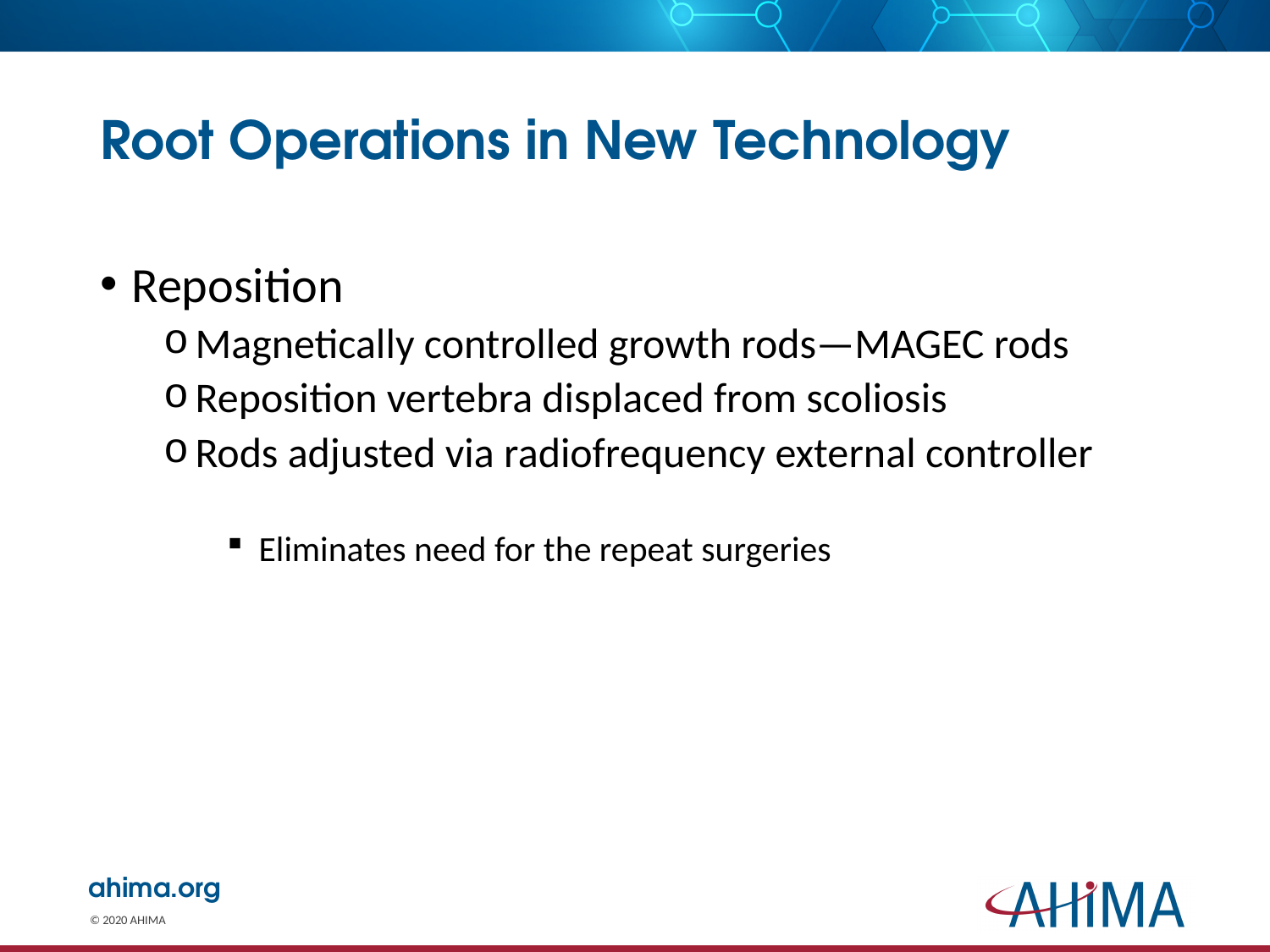

# Root Operations in New Technology
Reposition
Magnetically controlled growth rods—MAGEC rods
Reposition vertebra displaced from scoliosis
Rods adjusted via radiofrequency external controller
Eliminates need for the repeat surgeries